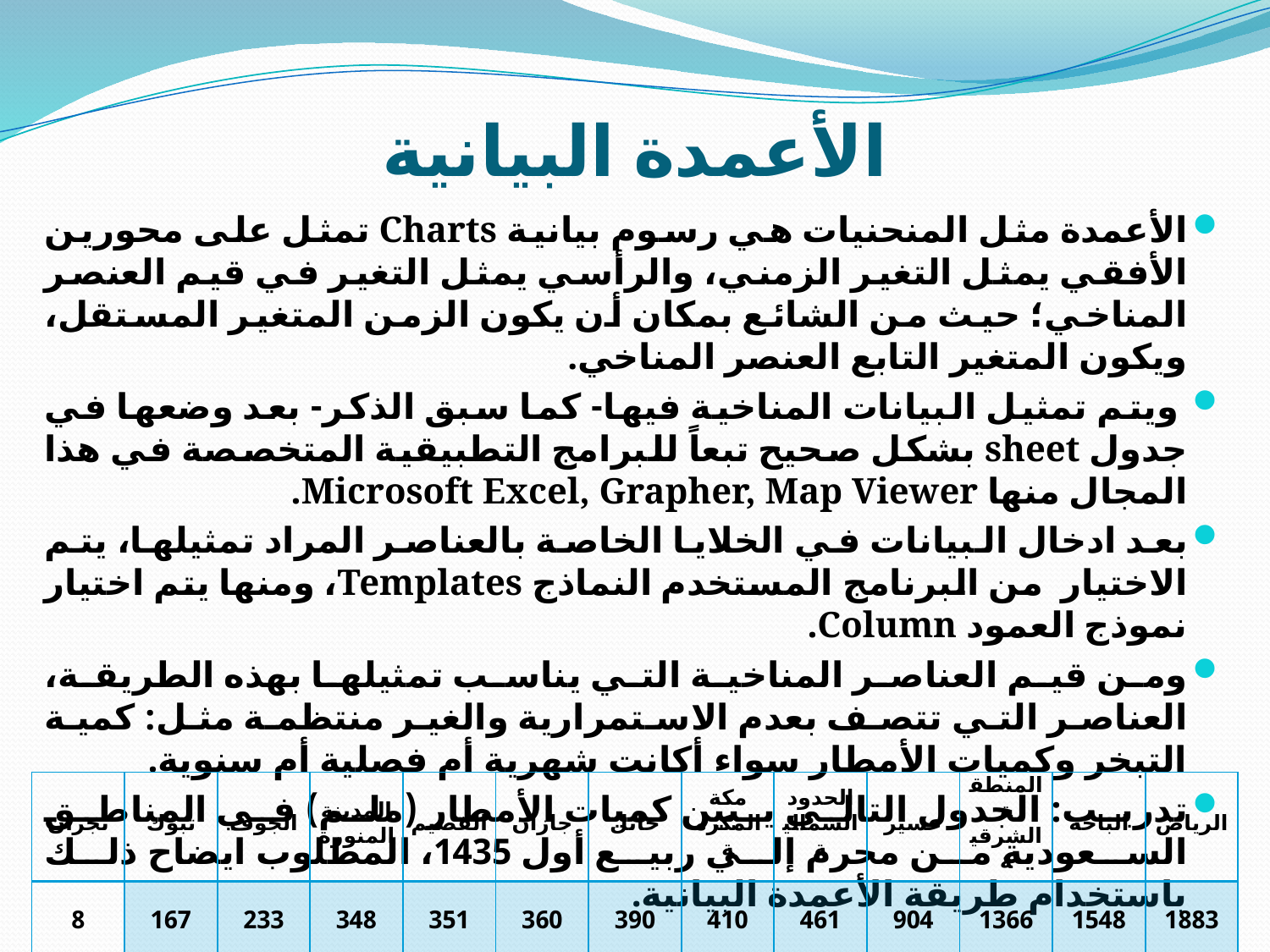

# الأعمدة البيانية
الأعمدة مثل المنحنيات هي رسوم بيانية Charts تمثل على محورين الأفقي يمثل التغير الزمني، والرأسي يمثل التغير في قيم العنصر المناخي؛ حيث من الشائع بمكان أن يكون الزمن المتغير المستقل، ويكون المتغير التابع العنصر المناخي.
 ويتم تمثيل البيانات المناخية فيها- كما سبق الذكر- بعد وضعها في جدول sheet بشكل صحيح تبعاً للبرامج التطبيقية المتخصصة في هذا المجال منها Microsoft Excel, Grapher, Map Viewer.
بعد ادخال البيانات في الخلايا الخاصة بالعناصر المراد تمثيلها، يتم الاختيار  من البرنامج المستخدم النماذج Templates، ومنها يتم اختيار نموذج العمود Column.
ومن قيم العناصر المناخية التي يناسب تمثيلها بهذه الطريقة، العناصر التي تتصف بعدم الاستمرارية والغير منتظمة مثل: كمية التبخر وكميات الأمطار سواء أكانت شهرية أم فصلية أم سنوية.
تدريب: الجدول التالي يبين كميات الأمطار (ملم) في المناطق السعودية من محرم إلي ربيع أول 1435، المطلوب ايضاح ذلك باستخدام طريقة الأعمدة البيانية.

| نجران | تبوك | الجوف | المدينة المنورة | القصيم | جازان | حائل | مكة المكرمة | الحدود الشمالية | عسير | المنطقة الشرقية | الباحة | الرياض |
| --- | --- | --- | --- | --- | --- | --- | --- | --- | --- | --- | --- | --- |
| 8 | 167 | 233 | 348 | 351 | 360 | 390 | 410 | 461 | 904 | 1366 | 1548 | 1883 |